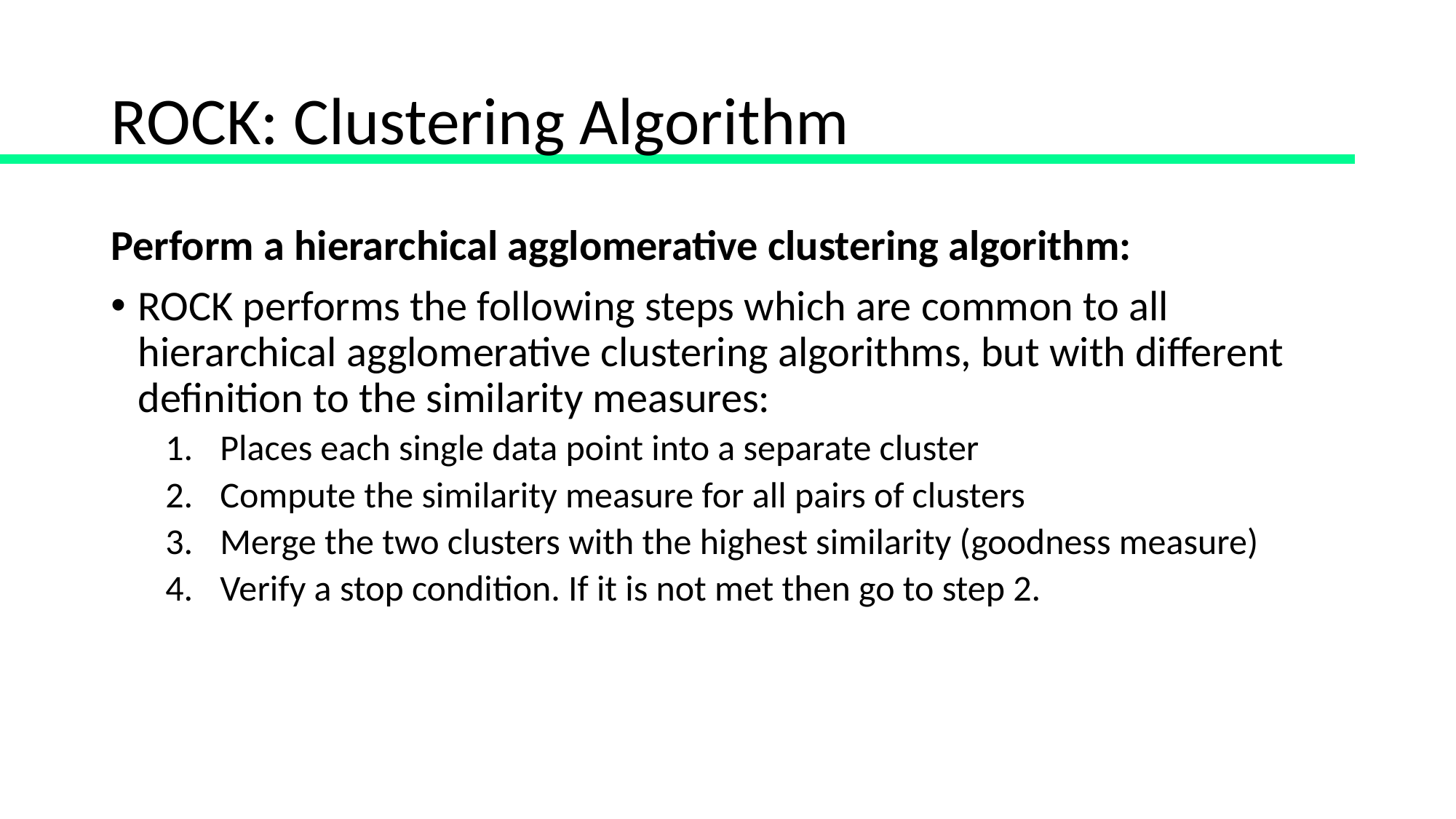

# ROCK: Clustering Algorithm
Perform a hierarchical agglomerative clustering algorithm:
ROCK performs the following steps which are common to all hierarchical agglomerative clustering algorithms, but with different definition to the similarity measures:
Places each single data point into a separate cluster
Compute the similarity measure for all pairs of clusters
Merge the two clusters with the highest similarity (goodness measure)
Verify a stop condition. If it is not met then go to step 2.